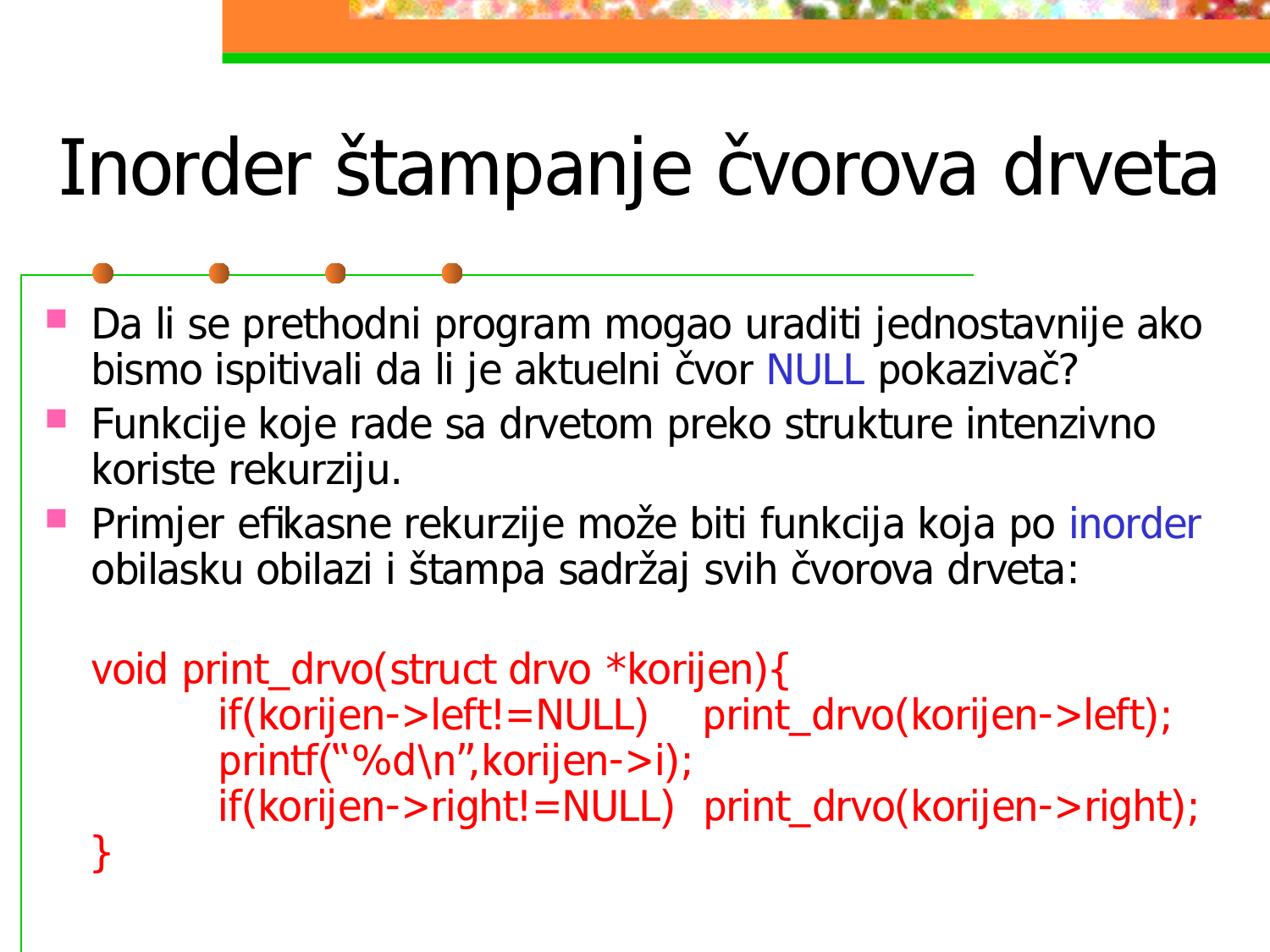

# Inorder štampanje čvorova drveta
Da li se prethodni program mogao uraditi jednostavnije ako bismo ispitivali da li je aktuelni čvor NULL pokazivač?
Funkcije koje rade sa drvetom preko strukture intenzivno koriste rekurziju.
Primjer efikasne rekurzije može biti funkcija koja po inorder obilasku obilazi i štampa sadržaj svih čvorova drveta:
	void print_drvo(struct drvo *korijen){
	if(korijen->left!=NULL)    print_drvo(korijen->left);
	printf(“%d\n”,korijen->i);
	if(korijen->right!=NULL)  print_drvo(korijen->right);
}